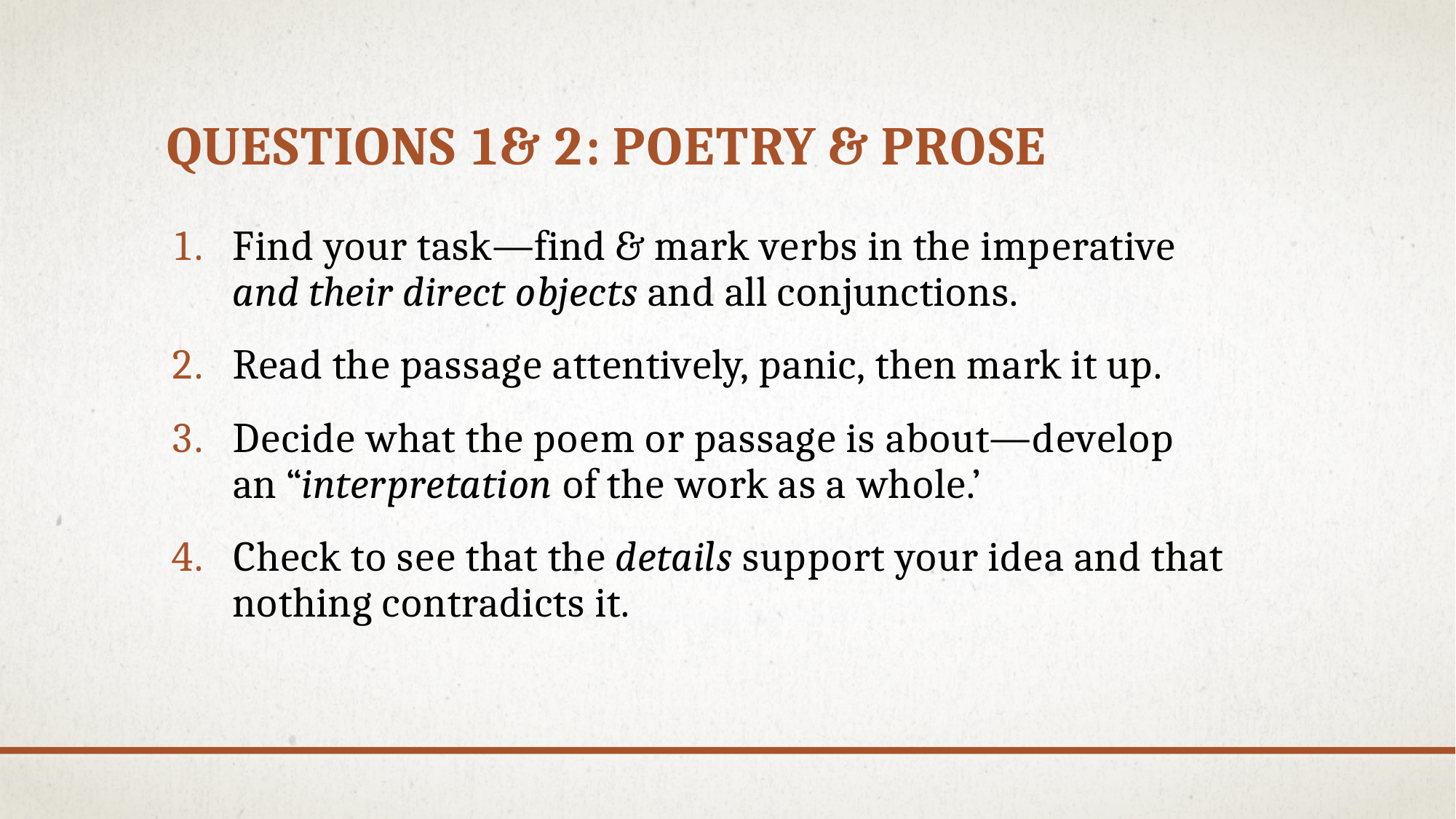

# Questions 1& 2: Poetry & Prose
Find your task—find & mark verbs in the imperative and their direct objects and all conjunctions.
Read the passage attentively, panic, then mark it up.
Decide what the poem or passage is about—develop an “interpretation of the work as a whole.’
Check to see that the details support your idea and that nothing contradicts it.